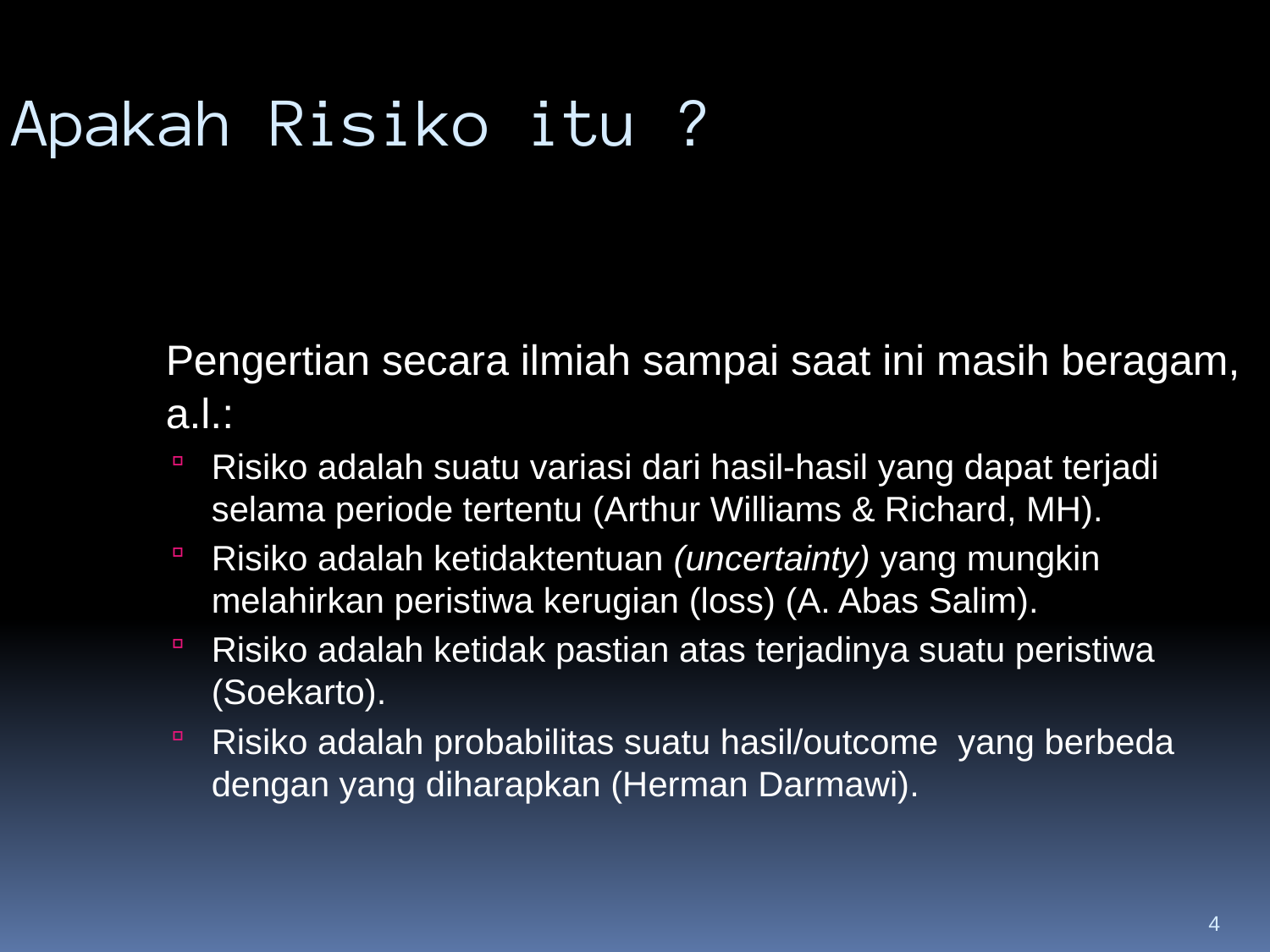

Apakah Risiko itu ?
	Pengertian secara ilmiah sampai saat ini masih beragam, a.l.:
Risiko adalah suatu variasi dari hasil-hasil yang dapat terjadi selama periode tertentu (Arthur Williams & Richard, MH).
Risiko adalah ketidaktentuan (uncertainty) yang mungkin melahirkan peristiwa kerugian (loss) (A. Abas Salim).
Risiko adalah ketidak pastian atas terjadinya suatu peristiwa (Soekarto).
Risiko adalah probabilitas suatu hasil/outcome  yang berbeda dengan yang diharapkan (Herman Darmawi).
4